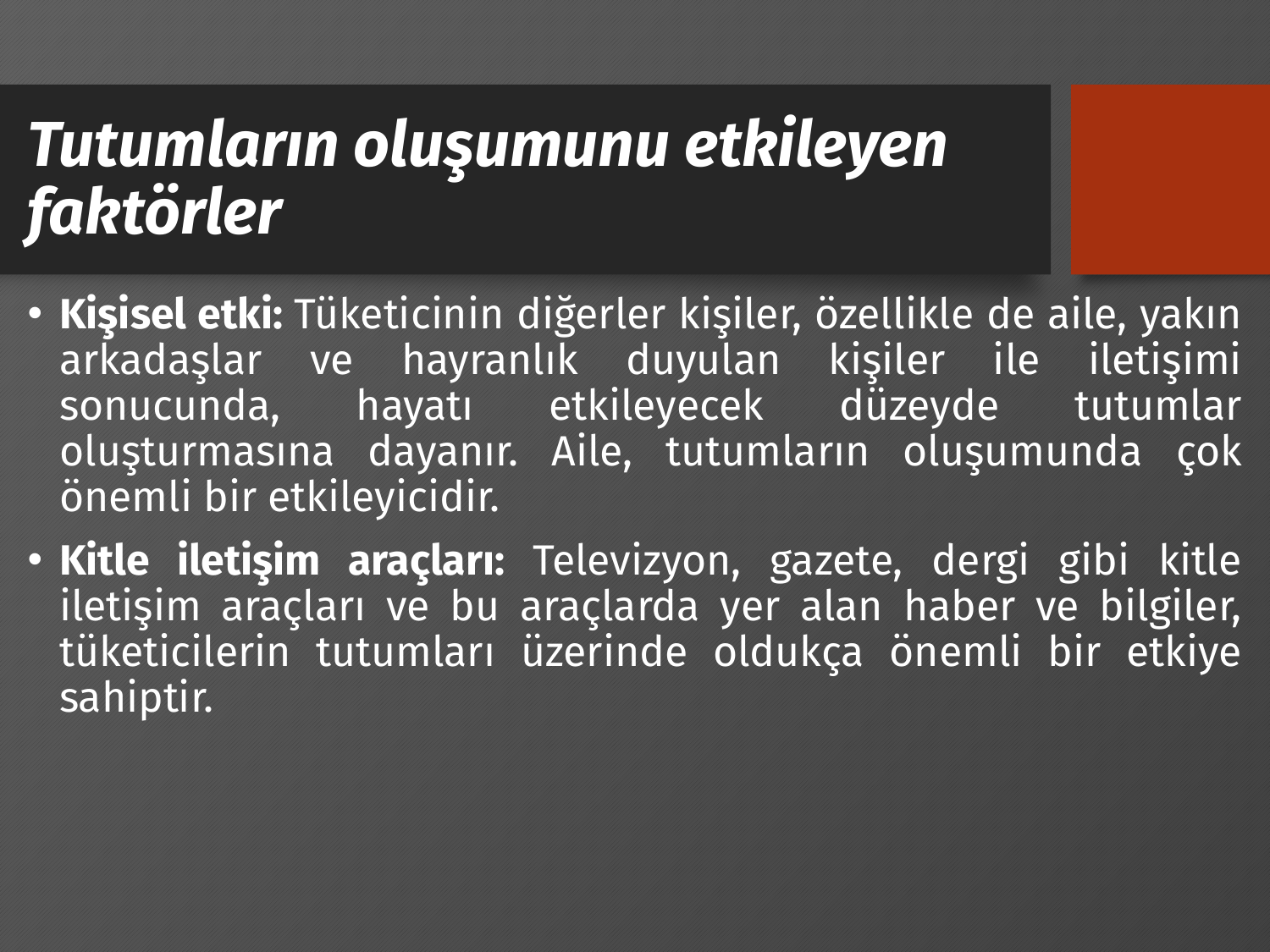

# Tutumların oluşumunu etkileyen faktörler
Kişisel etki: Tüketicinin diğerler kişiler, özellikle de aile, yakın arkadaşlar ve hayranlık duyulan kişiler ile iletişimi sonucunda, hayatı etkileyecek düzeyde tutumlar oluşturmasına dayanır. Aile, tutumların oluşumunda çok önemli bir etkileyicidir.
Kitle iletişim araçları: Televizyon, gazete, dergi gibi kitle iletişim araçları ve bu araçlarda yer alan haber ve bilgiler, tüketicilerin tutumları üzerinde oldukça önemli bir etkiye sahiptir.